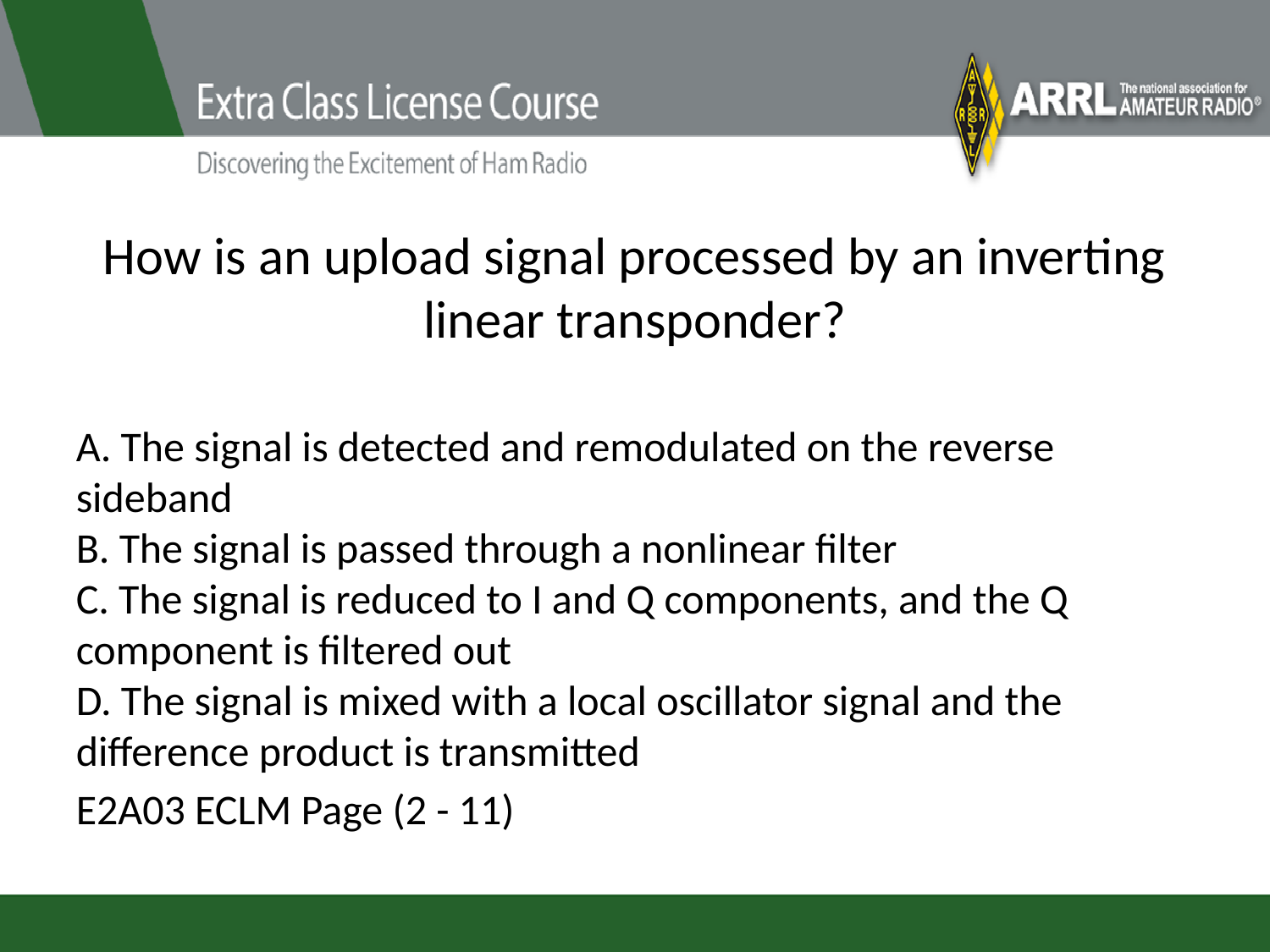

# How is an upload signal processed by an inverting linear transponder?
A. The signal is detected and remodulated on the reverse sideband
B. The signal is passed through a nonlinear filter
C. The signal is reduced to I and Q components, and the Q component is filtered out
D. The signal is mixed with a local oscillator signal and the difference product is transmitted
E2A03 ECLM Page (2 - 11)